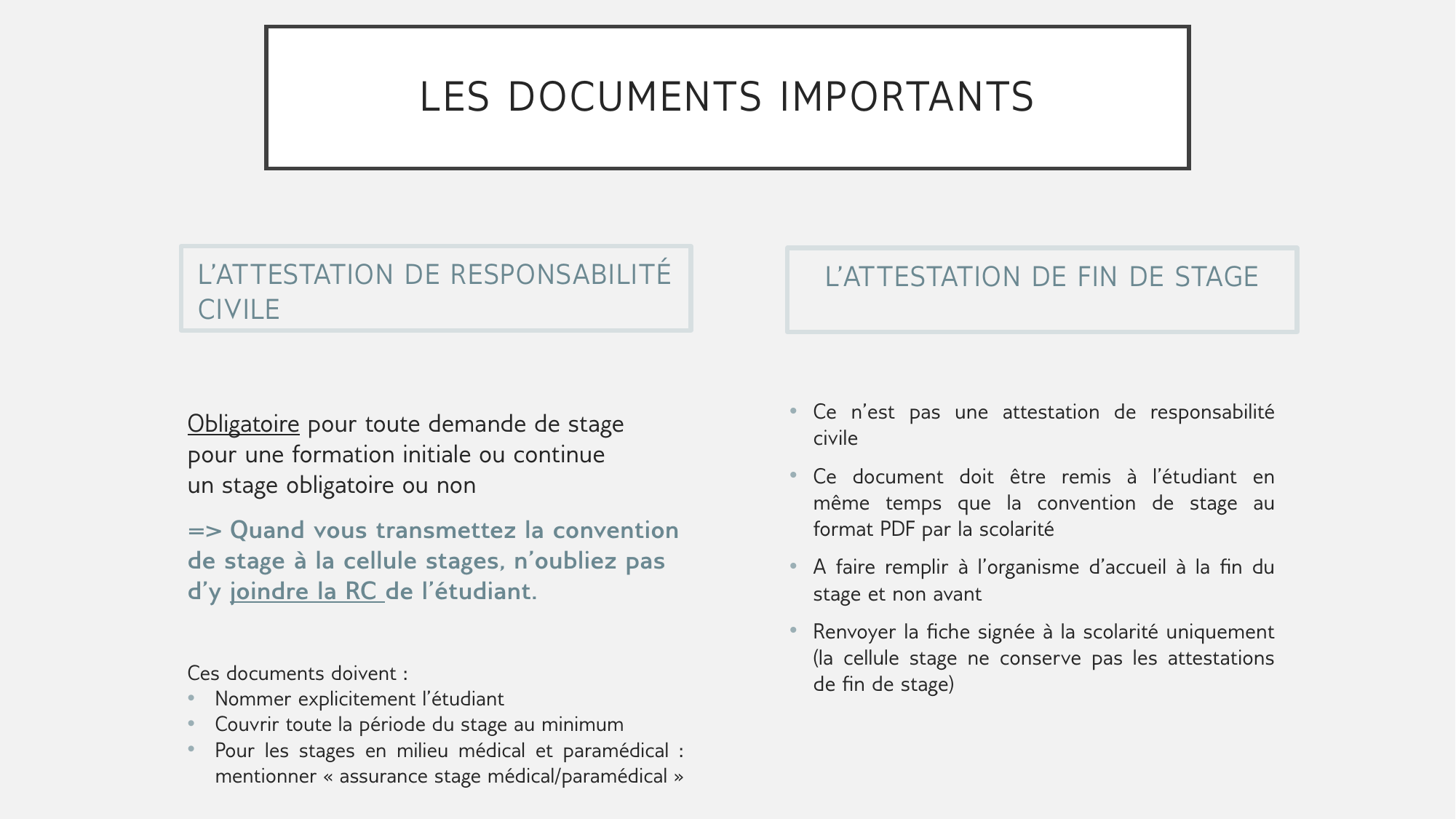

# Les documents importants
L’attestation de Responsabilité civile
L’attestation de FIN DE STAGE

Obligatoire pour toute demande de stage
pour une formation initiale ou continue
un stage obligatoire ou non
=> Quand vous transmettez la convention de stage à la cellule stages, n’oubliez pas d’y joindre la RC de l’étudiant.

Ces documents doivent :
Nommer explicitement l’étudiant
Couvrir toute la période du stage au minimum
Pour les stages en milieu médical et paramédical : mentionner « assurance stage médical/paramédical »
Ce n’est pas une attestation de responsabilité civile
Ce document doit être remis à l’étudiant en même temps que la convention de stage au format PDF par la scolarité
A faire remplir à l’organisme d’accueil à la fin du stage et non avant
Renvoyer la fiche signée à la scolarité uniquement (la cellule stage ne conserve pas les attestations de fin de stage)